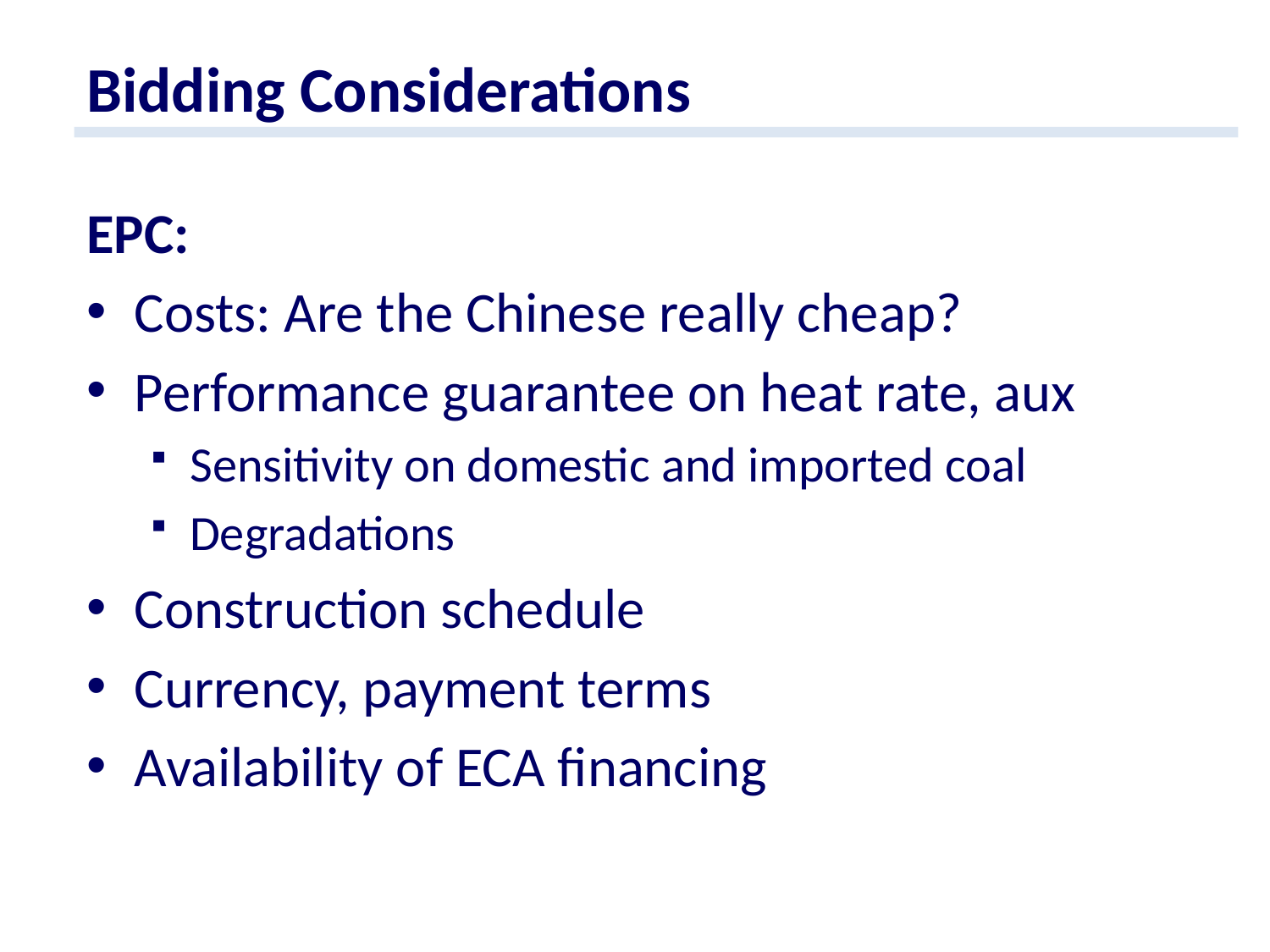

Bidding Considerations

EPC:
Costs: Are the Chinese really cheap?
Performance guarantee on heat rate, aux
Sensitivity on domestic and imported coal
Degradations
Construction schedule
Currency, payment terms
Availability of ECA financing